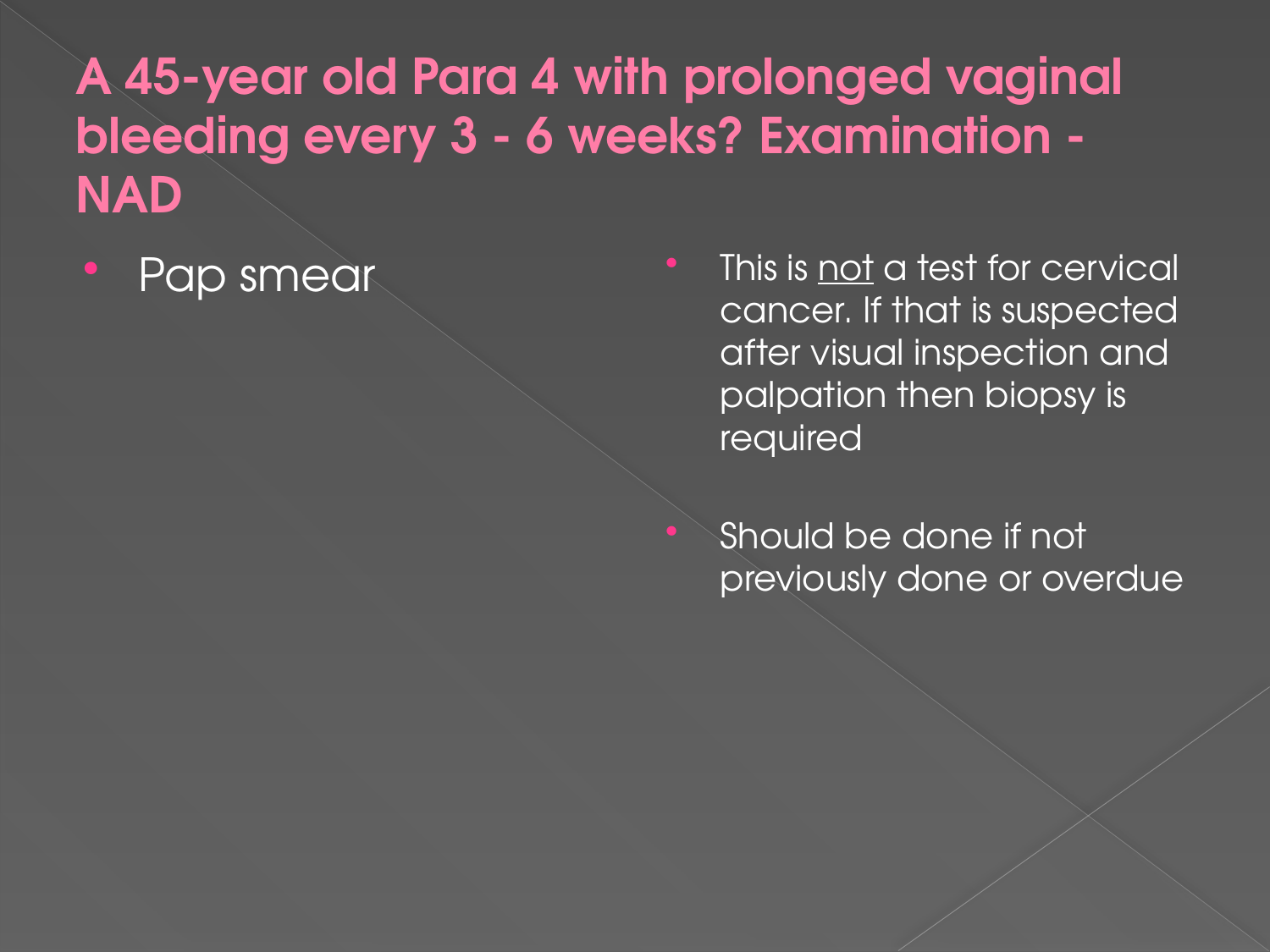

# A 45-year old Para 4 with prolonged vaginal bleeding every 3 - 6 weeks? Examination - NAD
Pap smear
This is not a test for cervical cancer. If that is suspected after visual inspection and palpation then biopsy is required

Should be done if not previously done or overdue